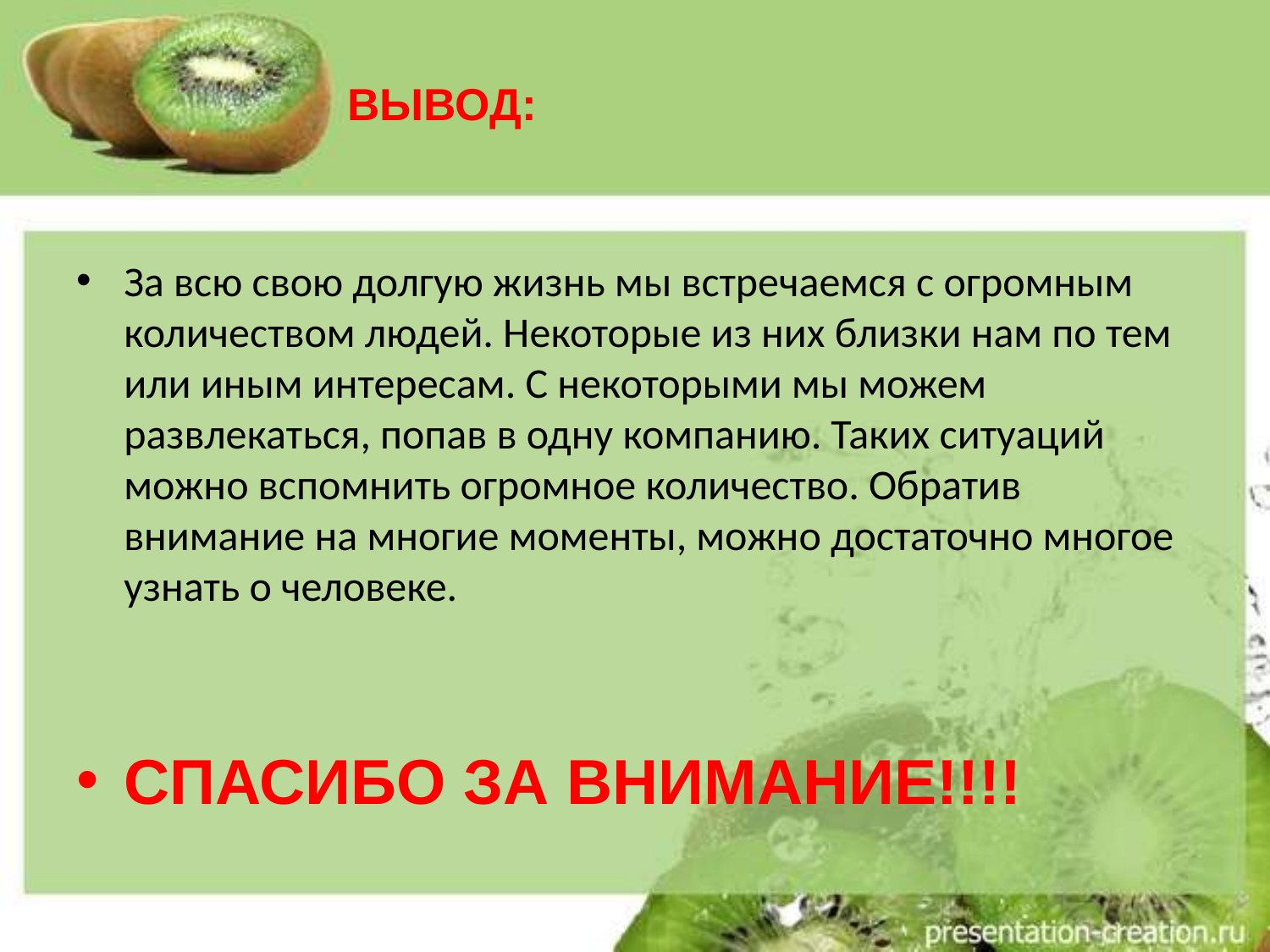

# ВЫВОД:
За всю свою долгую жизнь мы встречаемся с огромным количеством людей. Некоторые из них близки нам по тем или иным интересам. С некоторыми мы можем развлекаться, попав в одну компанию. Таких ситуаций можно вспомнить огромное количество. Обратив внимание на многие моменты, можно достаточно многое узнать о человеке.

СПАСИБО ЗА ВНИМАНИЕ!!!!